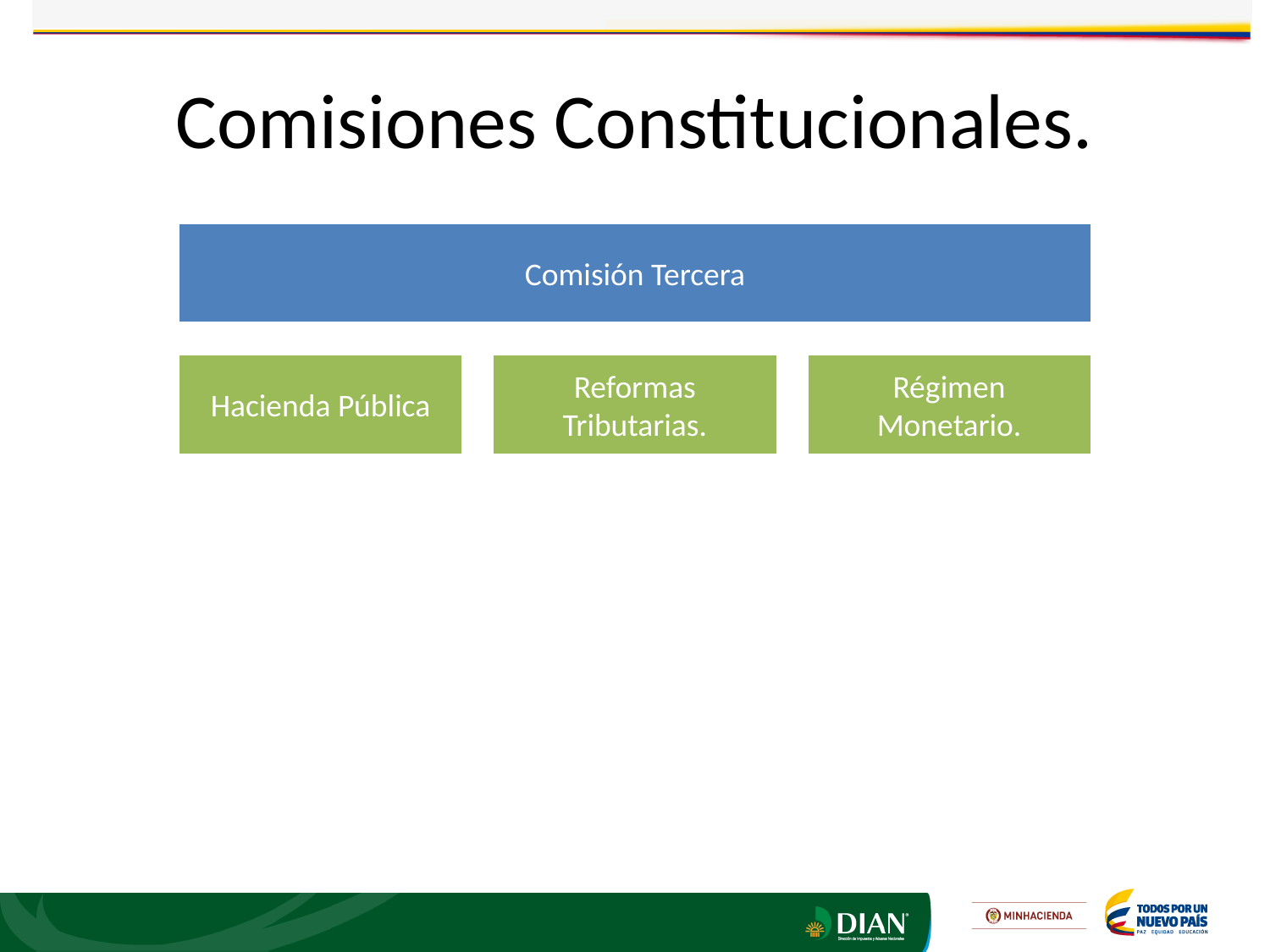

# Comisiones Constitucionales.
Comisión Tercera
Hacienda Pública
Reformas Tributarias.
Régimen Monetario.